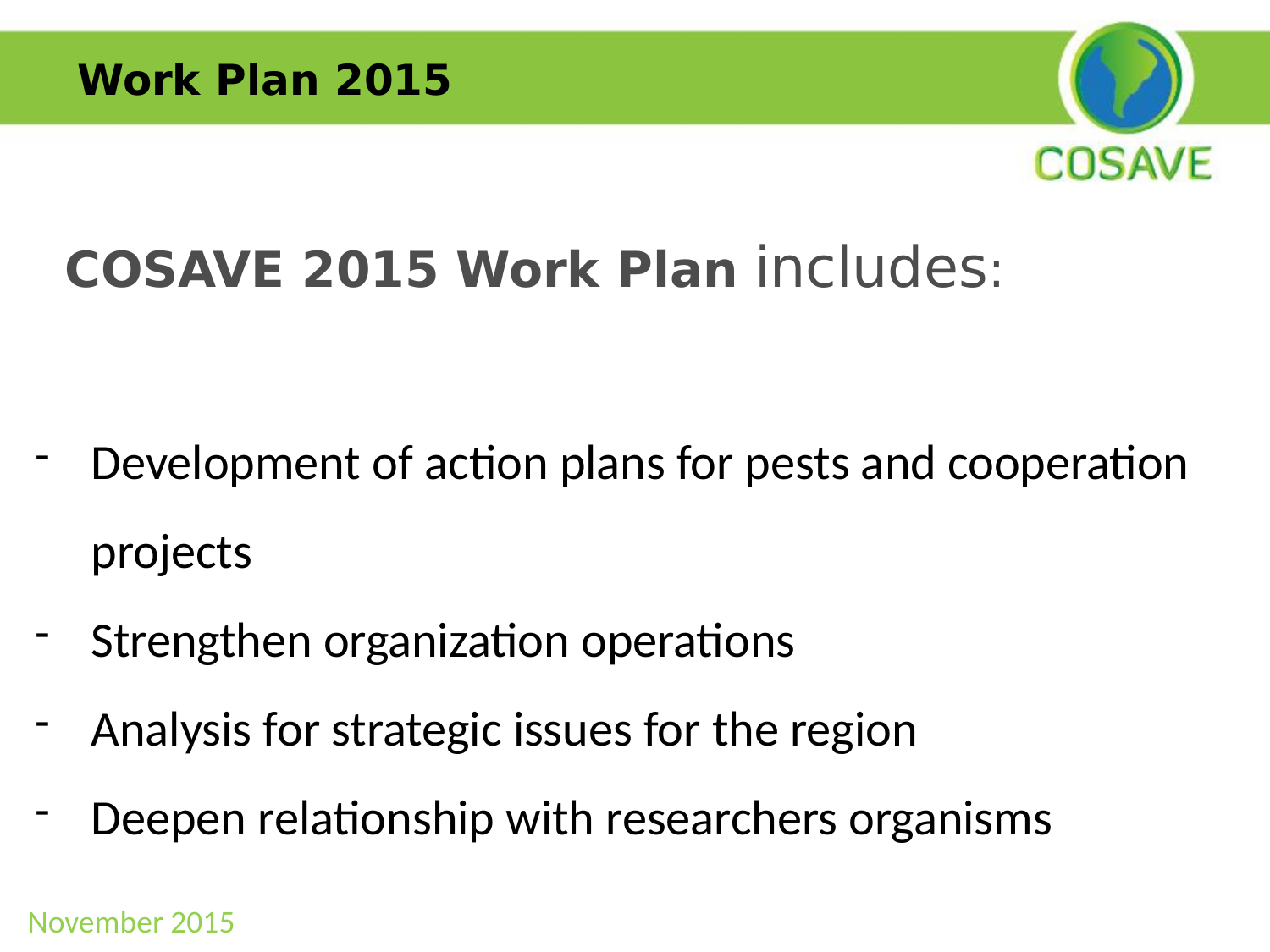

Work Plan 2015
COSAVE 2015 Work Plan includes:

Development of action plans for pests and cooperation projects
Strengthen organization operations
Analysis for strategic issues for the region
Deepen relationship with researchers organisms
November 2015